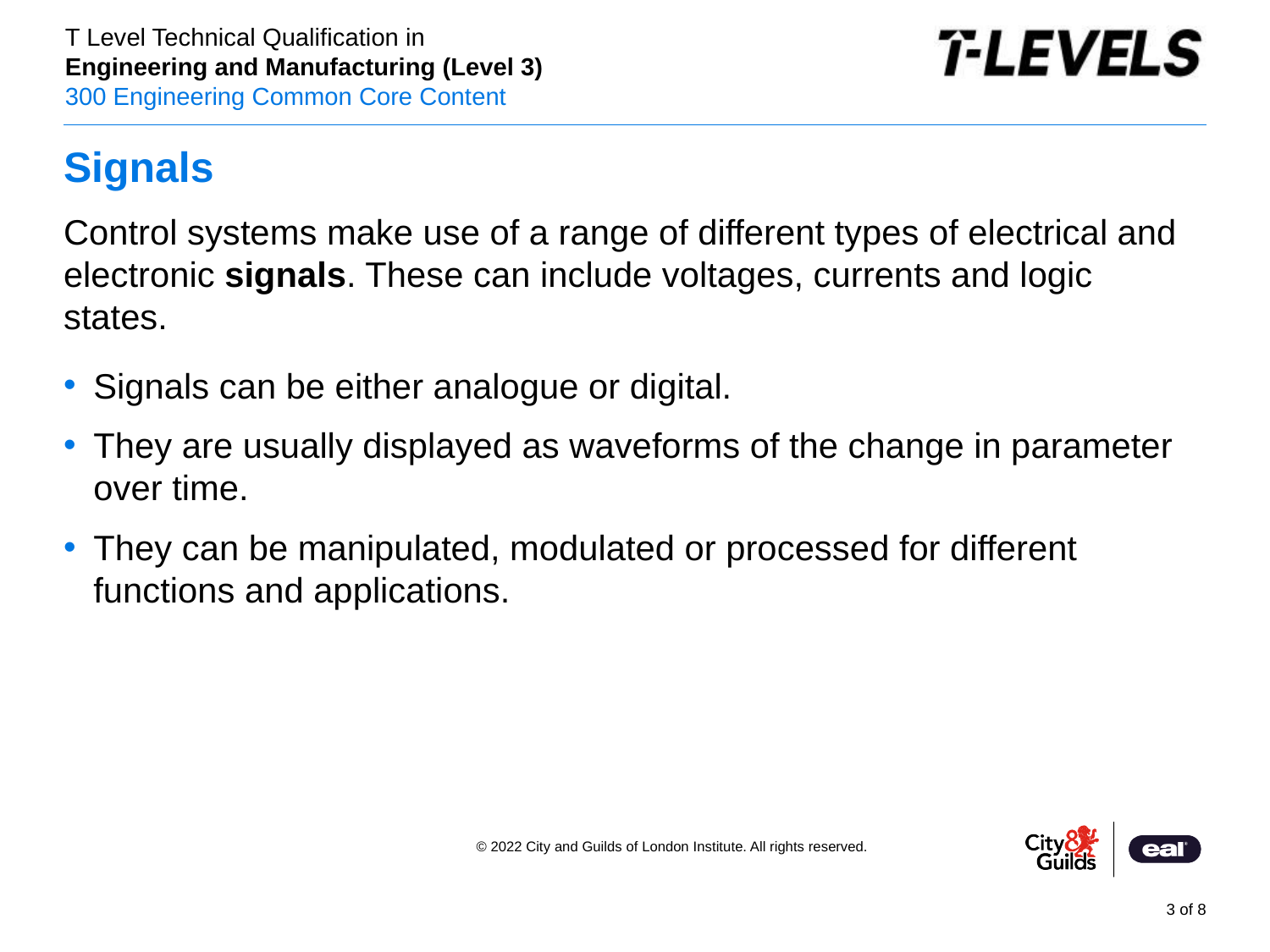

# Signals
Control systems make use of a range of different types of electrical and electronic signals. These can include voltages, currents and logic states.
Signals can be either analogue or digital.
They are usually displayed as waveforms of the change in parameter over time.
They can be manipulated, modulated or processed for different functions and applications.